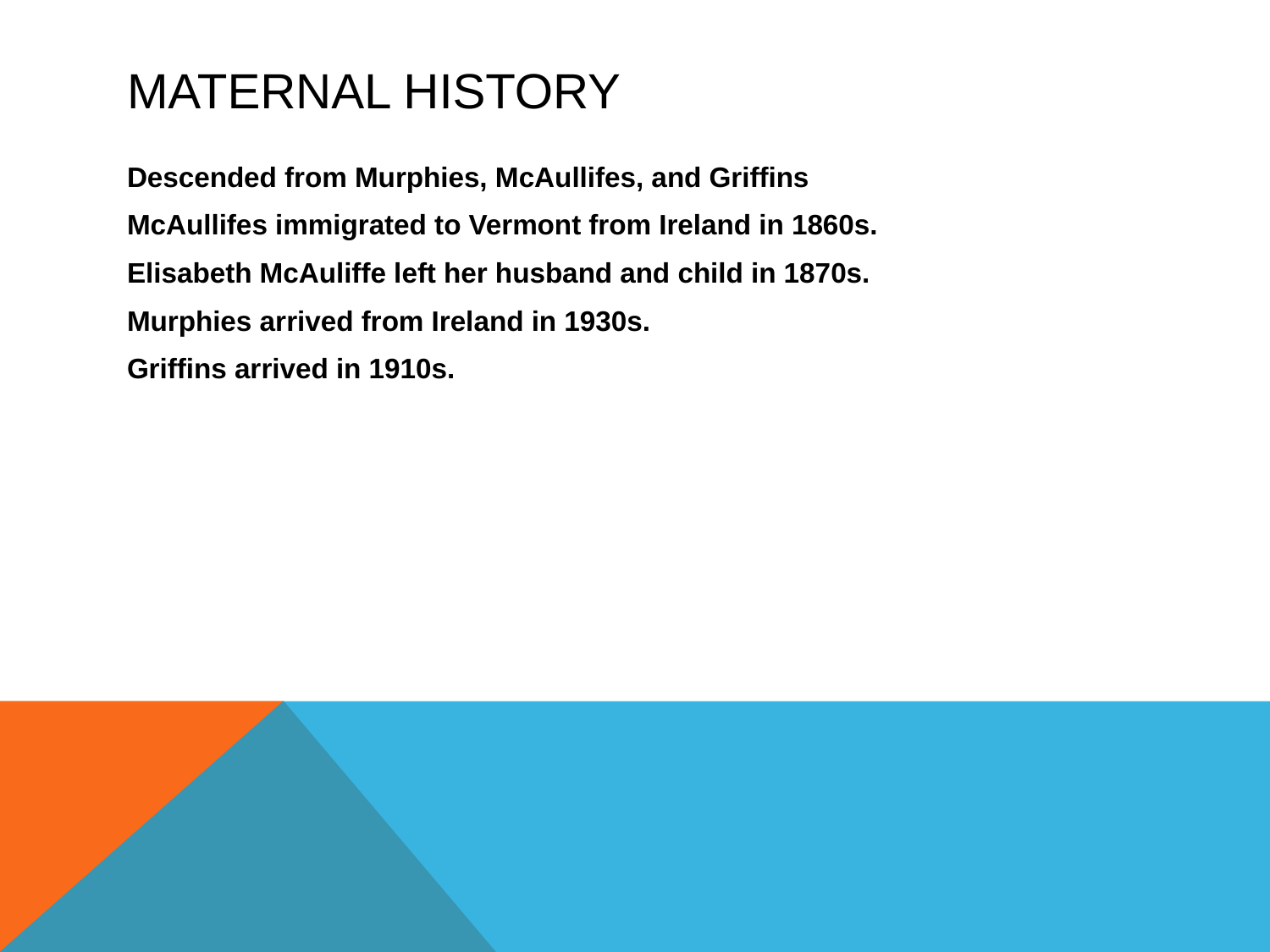

# Maternal History
Descended from Murphies, McAullifes, and Griffins
McAullifes immigrated to Vermont from Ireland in 1860s.
Elisabeth McAuliffe left her husband and child in 1870s.
Murphies arrived from Ireland in 1930s.
Griffins arrived in 1910s.